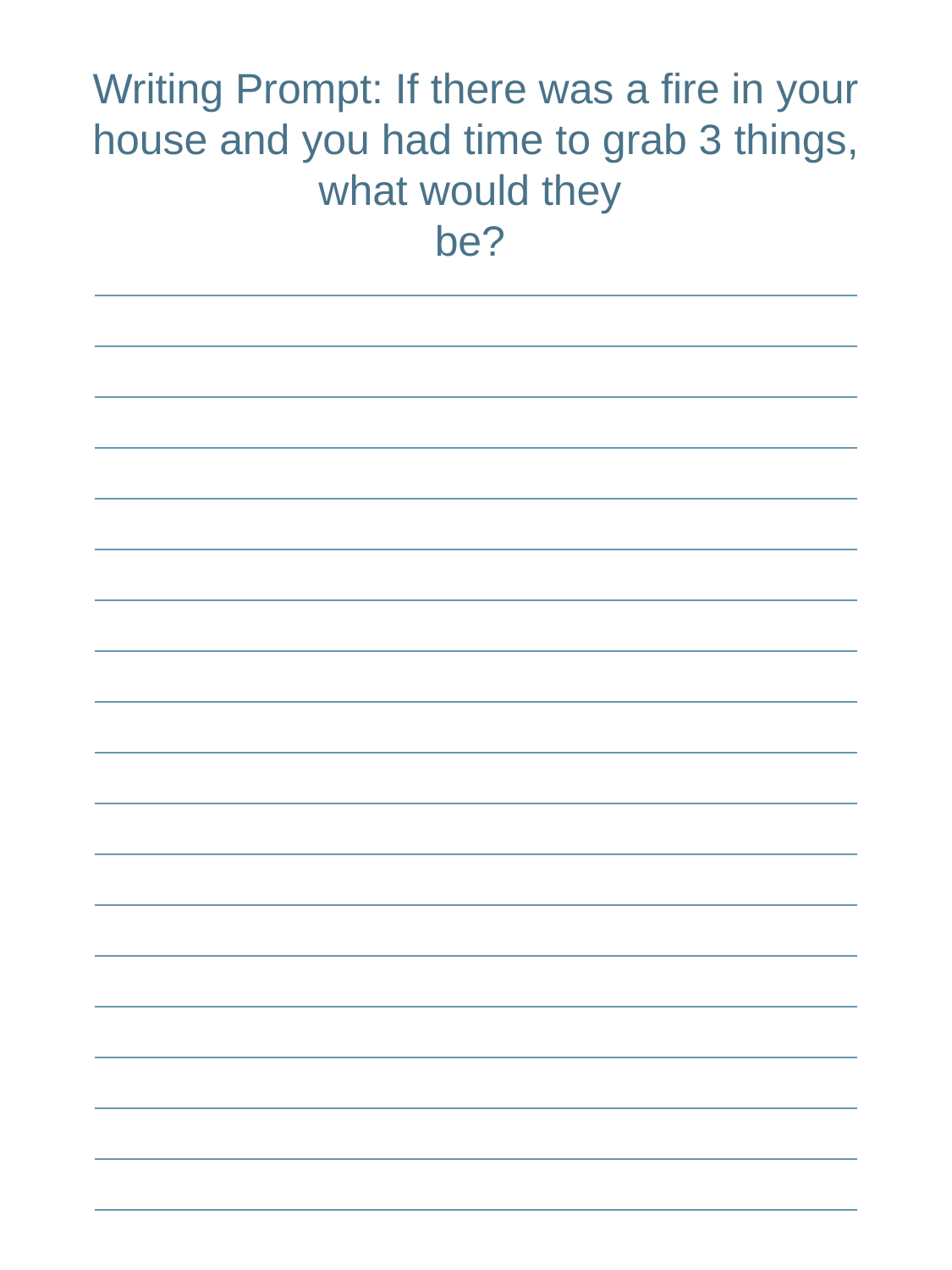

Writing Prompt: If there was a fire in your house and you had time to grab 3 things, what would they
be?
|  |
| --- |
|  |
|  |
|  |
|  |
|  |
|  |
|  |
|  |
|  |
|  |
|  |
|  |
|  |
|  |
|  |
|  |
|  |